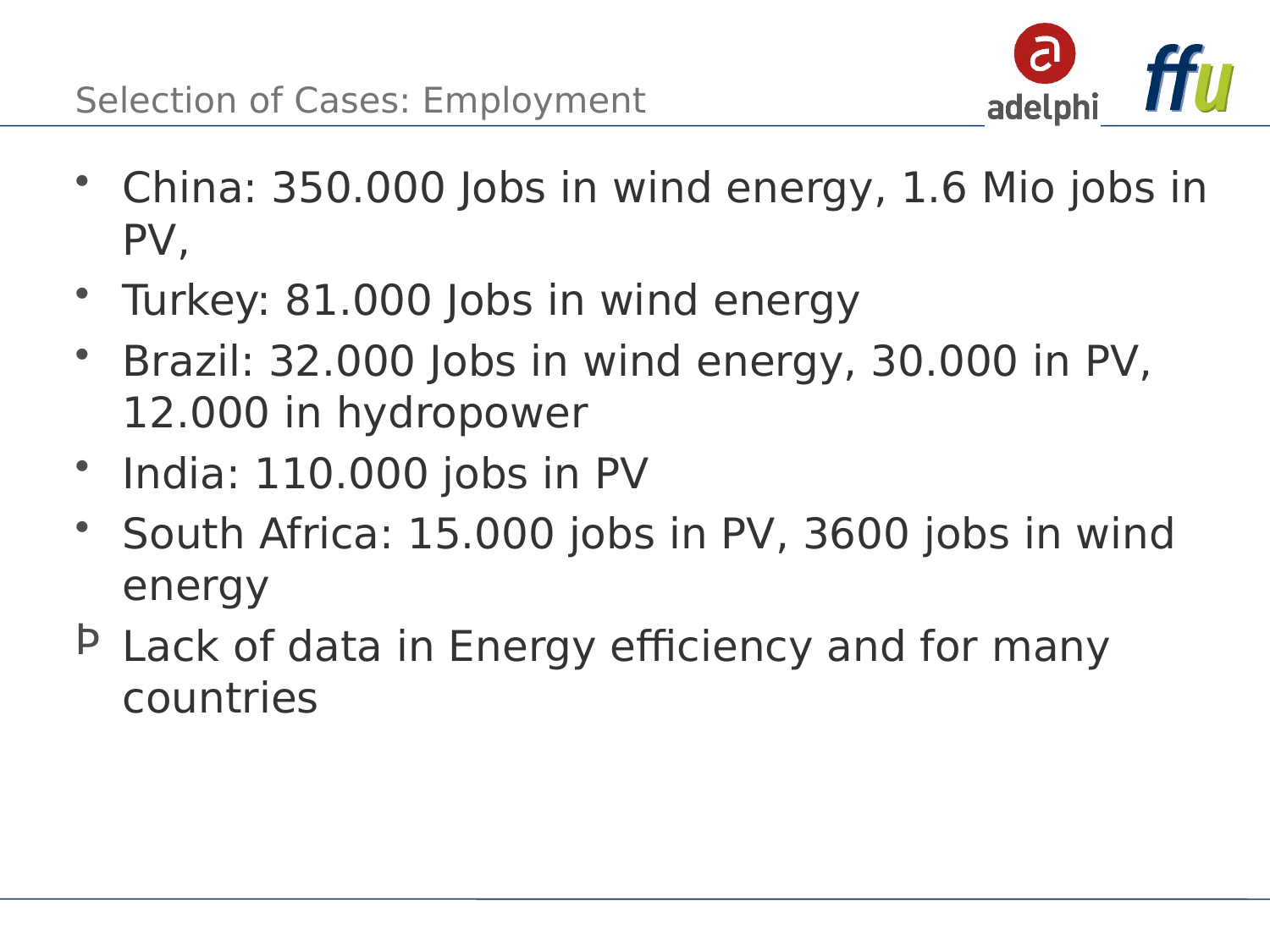

# Selection of Cases: Employment
China: 350.000 Jobs in wind energy, 1.6 Mio jobs in PV,
Turkey: 81.000 Jobs in wind energy
Brazil: 32.000 Jobs in wind energy, 30.000 in PV, 12.000 in hydropower
India: 110.000 jobs in PV
South Africa: 15.000 jobs in PV, 3600 jobs in wind energy
Lack of data in Energy efficiency and for many countries